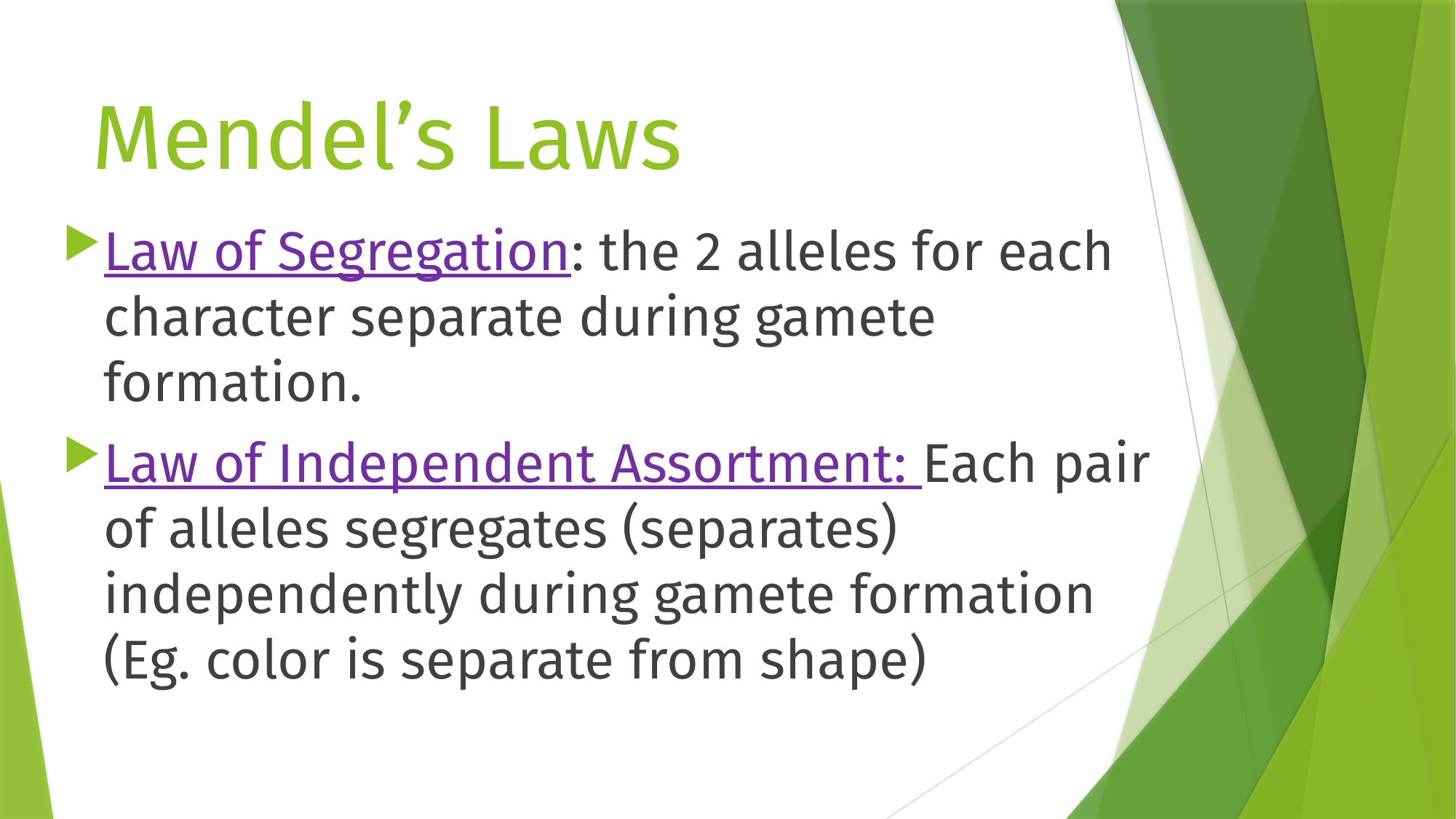

# Mendel’s Laws
Law of Segregation: the 2 alleles for each character separate during gamete formation.
Law of Independent Assortment: Each pair of alleles segregates (separates) independently during gamete formation (Eg. color is separate from shape)